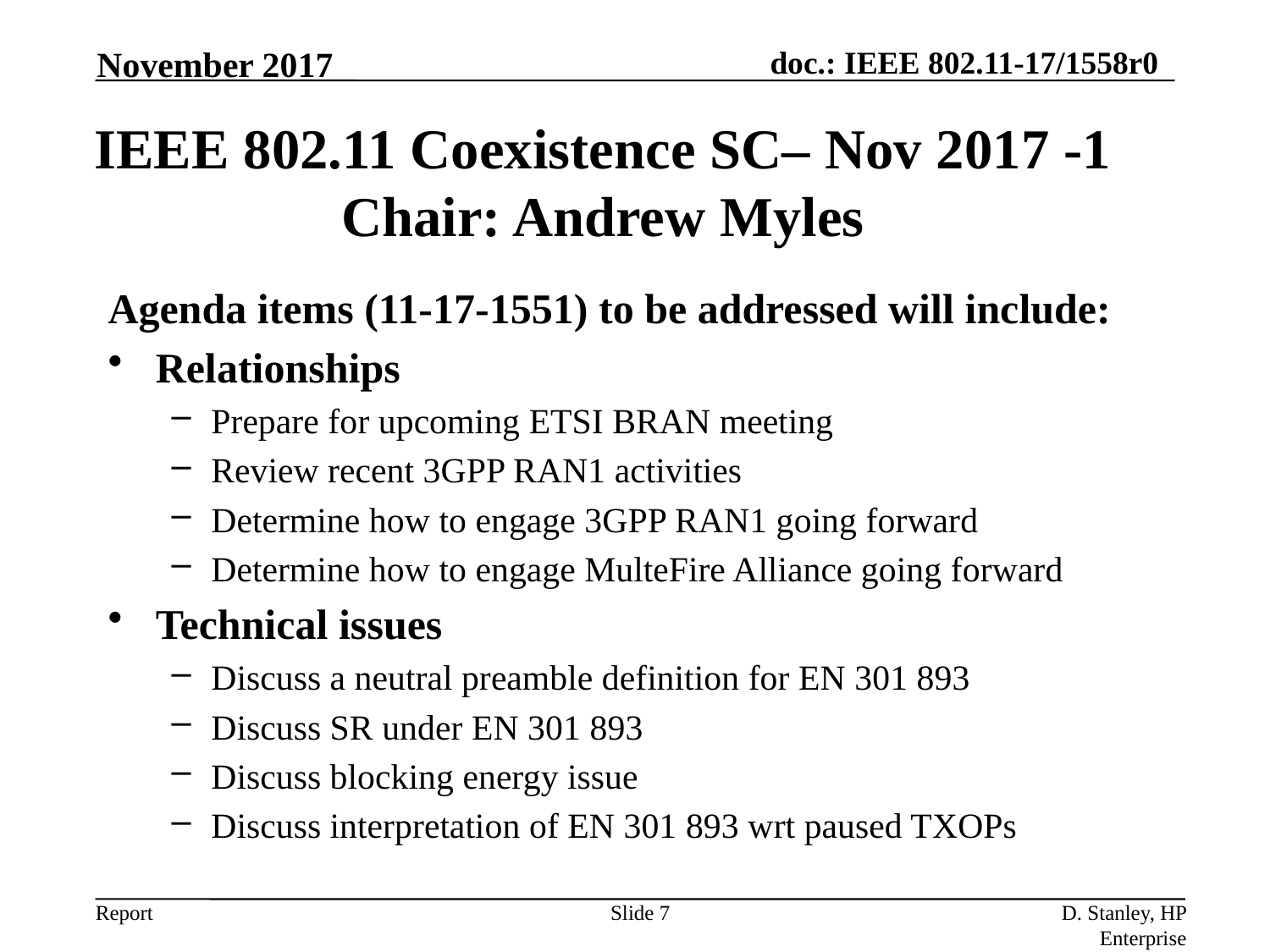

November 2017
IEEE 802.11 Coexistence SC– Nov 2017 -1
Chair: Andrew Myles
Agenda items (11-17-1551) to be addressed will include:
Relationships
Prepare for upcoming ETSI BRAN meeting
Review recent 3GPP RAN1 activities
Determine how to engage 3GPP RAN1 going forward
Determine how to engage MulteFire Alliance going forward
Technical issues
Discuss a neutral preamble definition for EN 301 893
Discuss SR under EN 301 893
Discuss blocking energy issue
Discuss interpretation of EN 301 893 wrt paused TXOPs
Slide 7
D. Stanley, HP Enterprise